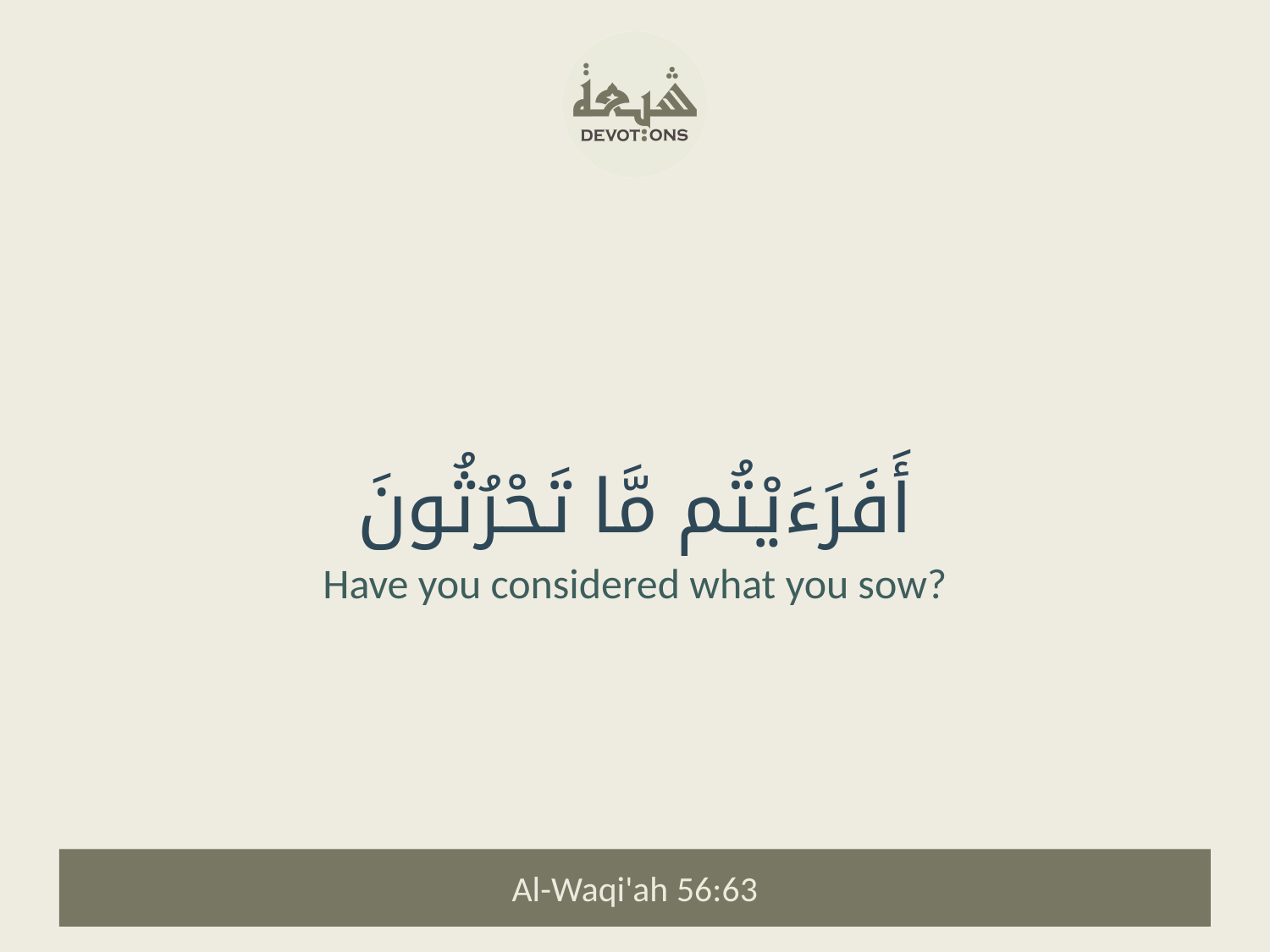

أَفَرَءَيْتُم مَّا تَحْرُثُونَ
Have you considered what you sow?
Al-Waqi'ah 56:63